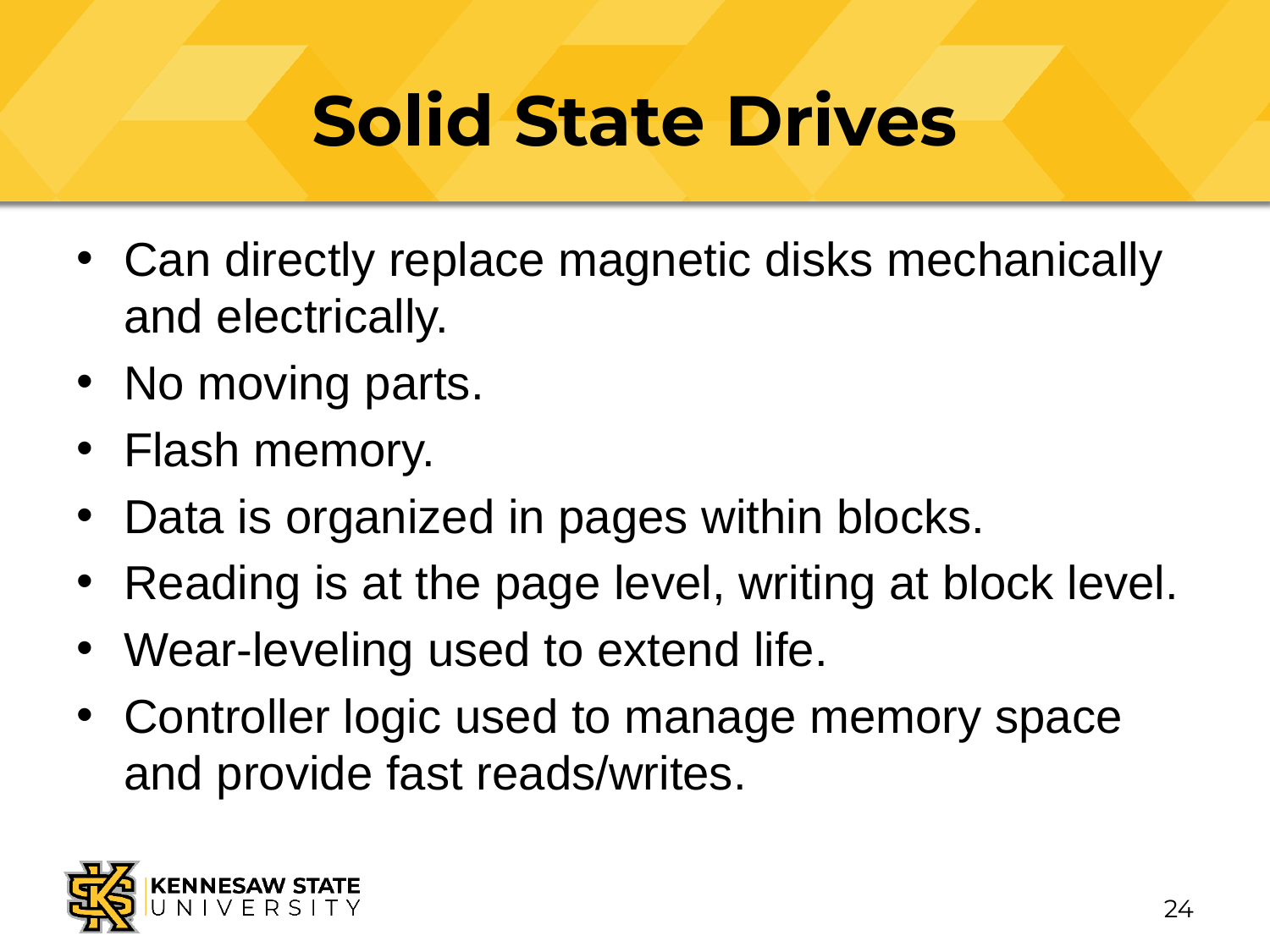

# Solid State Drives
Can directly replace magnetic disks mechanically and electrically.
No moving parts.
Flash memory.
Data is organized in pages within blocks.
Reading is at the page level, writing at block level.
Wear-leveling used to extend life.
Controller logic used to manage memory space and provide fast reads/writes.

24